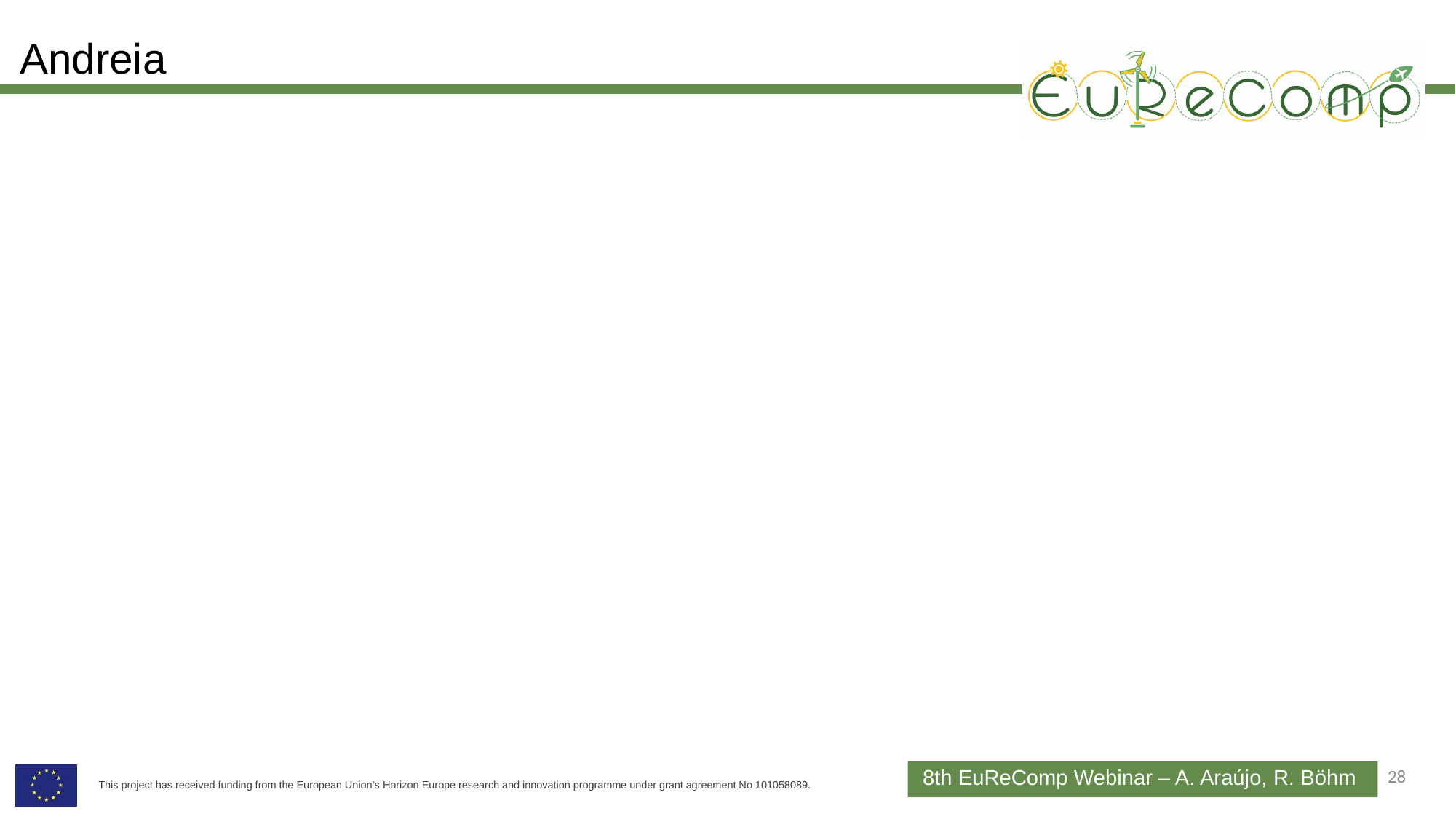

# Andreia
28
8th EuReComp Webinar – A. Araújo, R. Böhm